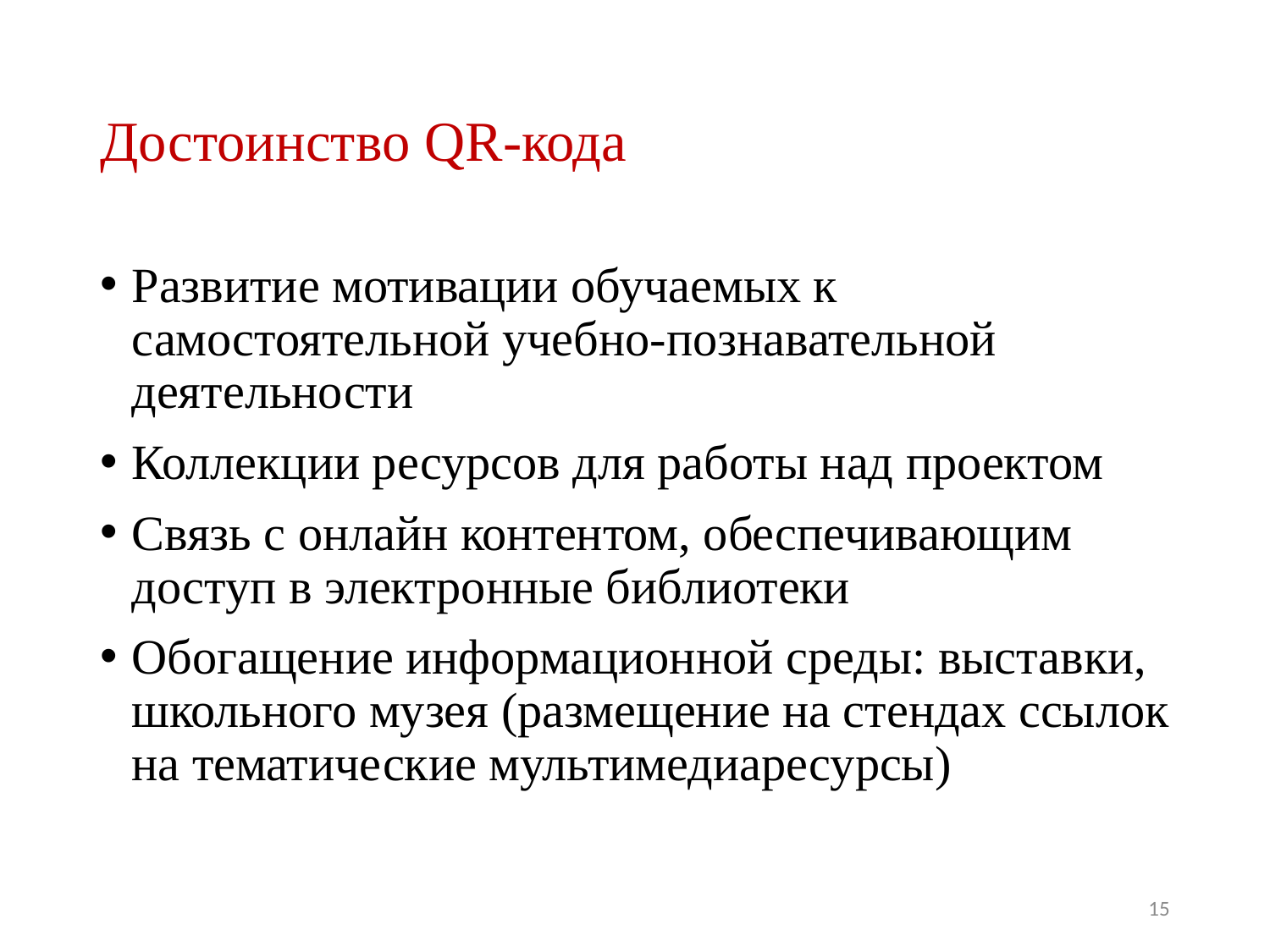

# Достоинство QR-кода
Развитие мотивации обучаемых к самостоятельной учебно-познавательной деятельности
Коллекции ресурсов для работы над проектом
Связь с онлайн контентом, обеспечивающим доступ в электронные библиотеки
Обогащение информационной среды: выставки, школьного музея (размещение на стендах ссылок на тематические мультимедиаресурсы)

15